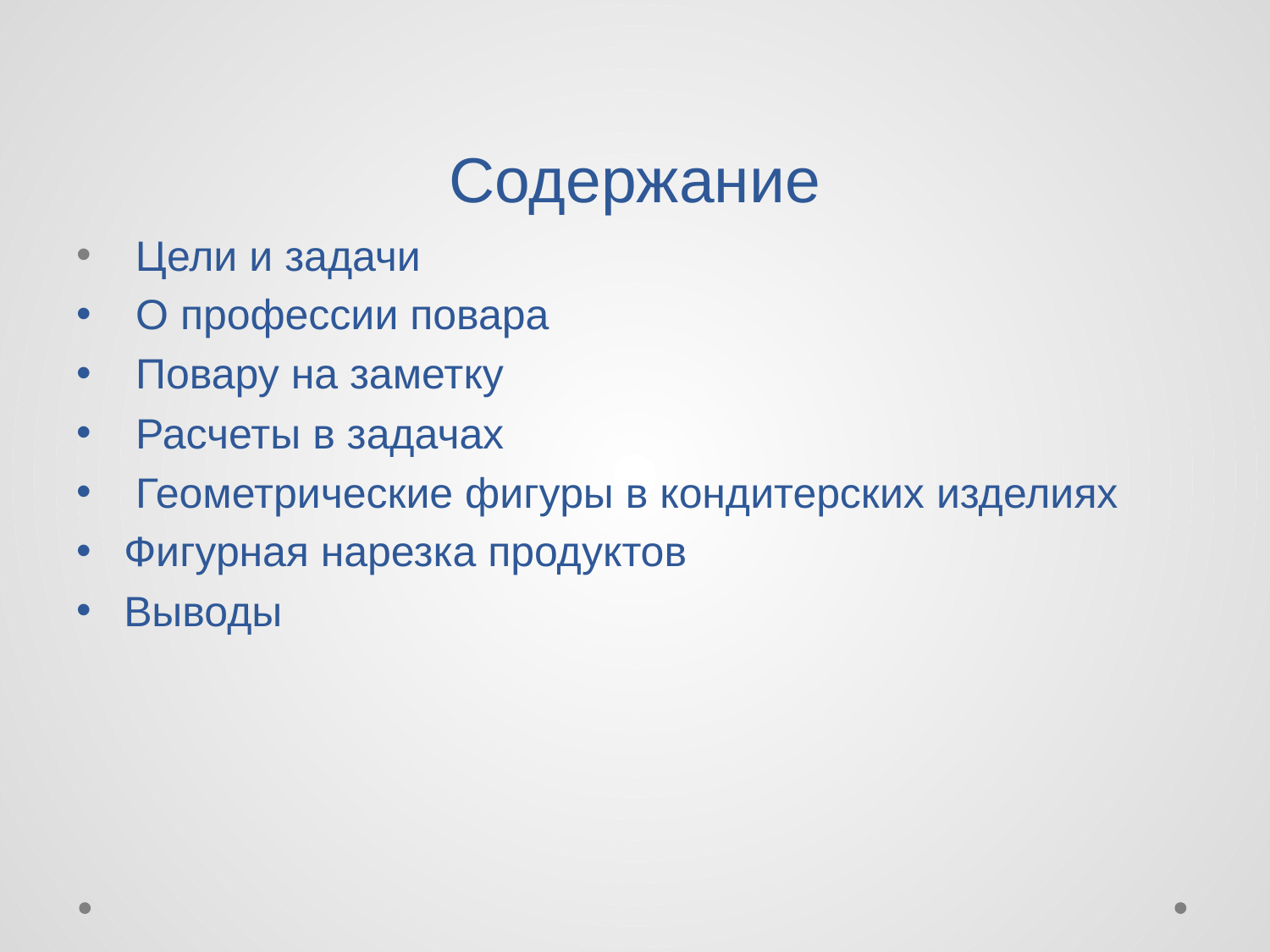

# Содержание
 Цели и задачи
 О профессии повара
 Повару на заметку
 Расчеты в задачах
 Геометрические фигуры в кондитерских изделиях
Фигурная нарезка продуктов
Выводы